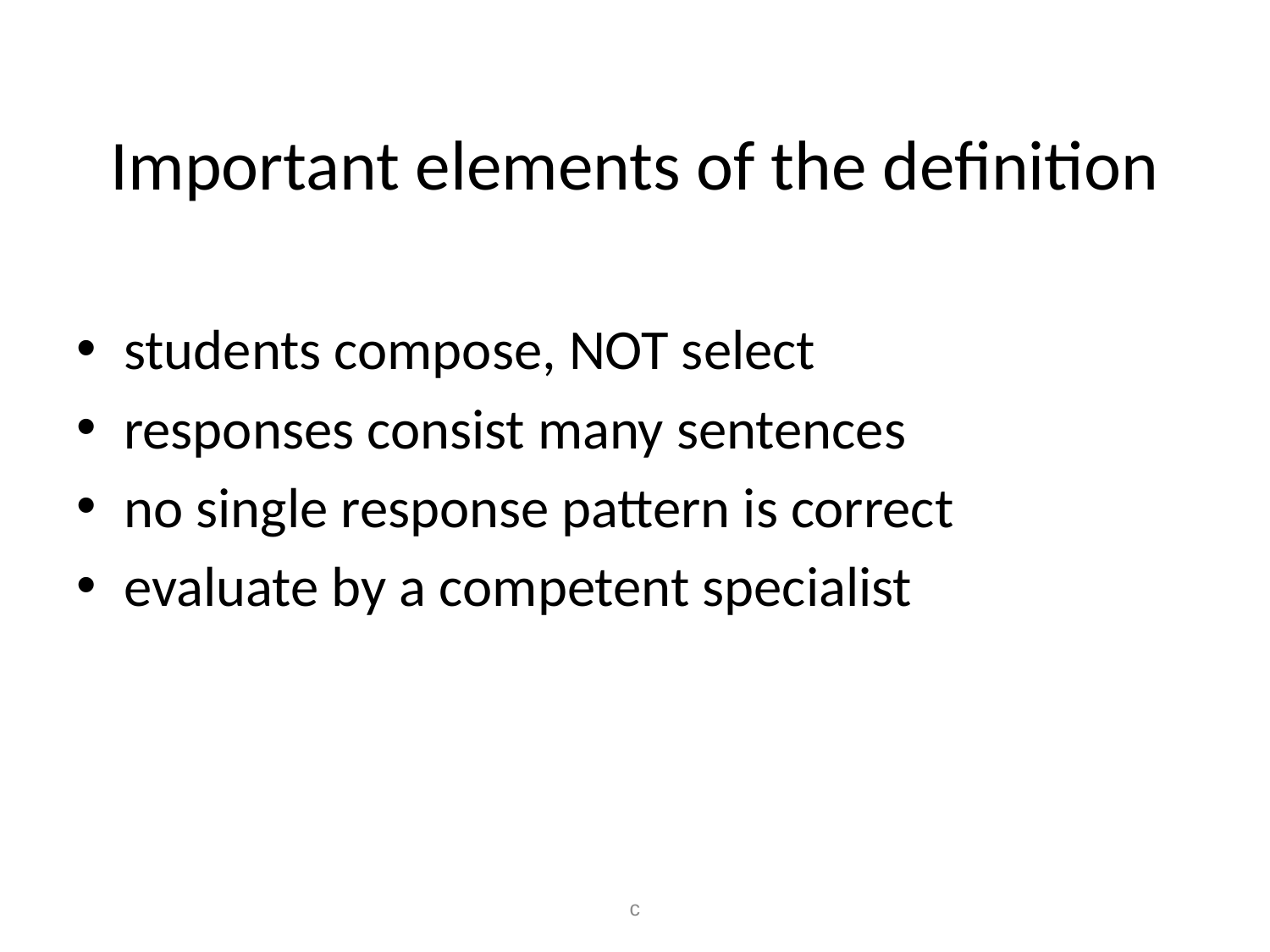

# Important elements of the definition
students compose, NOT select
responses consist many sentences
no single response pattern is correct
evaluate by a competent specialist
c